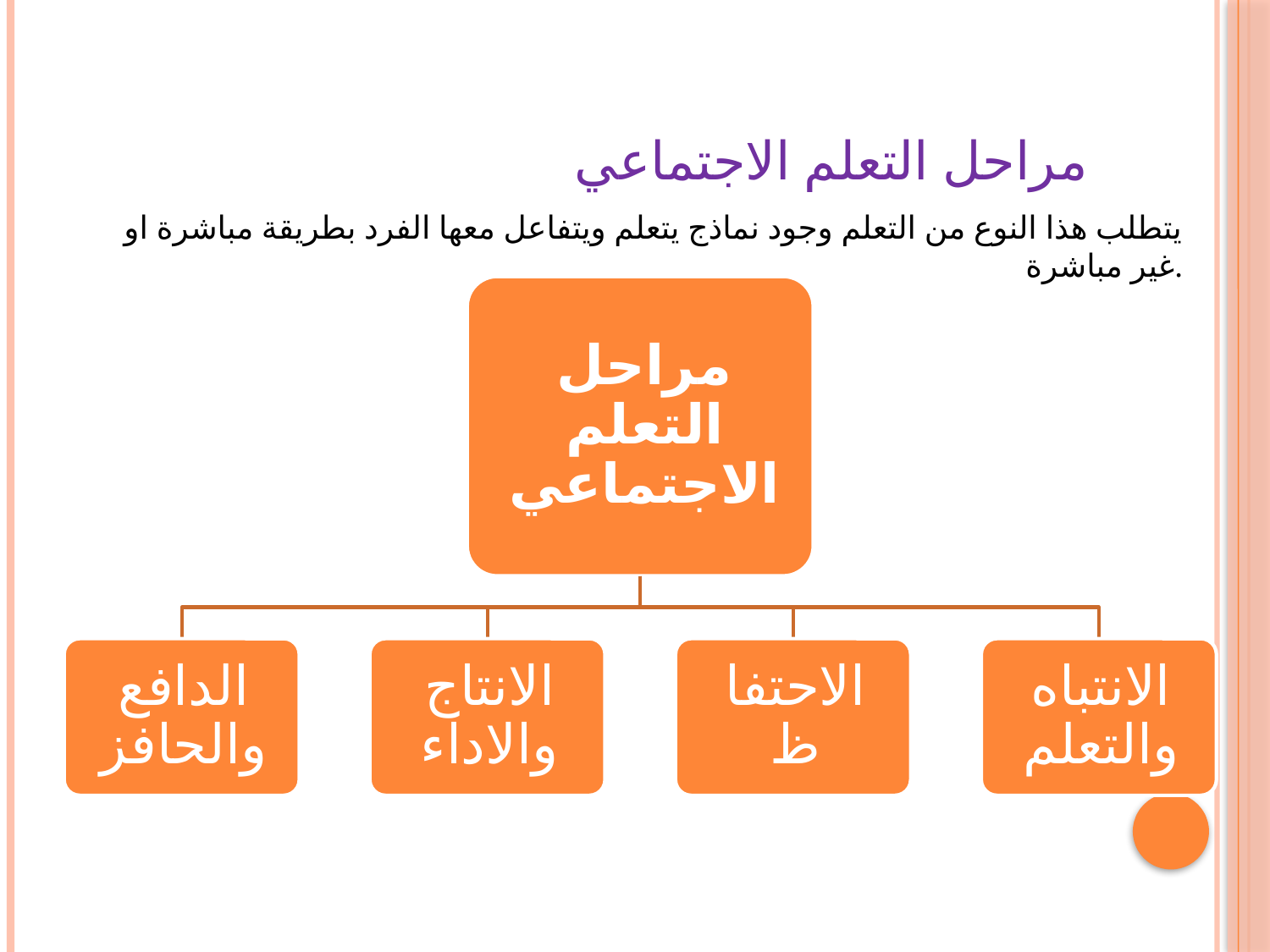

# مراحل التعلم الاجتماعي
مراحل التعلم الاجتماعي
الدافع والحافز
الانتاج والاداء
الاحتفاظ
الانتباه والتعلم
يتطلب هذا النوع من التعلم وجود نماذج يتعلم ويتفاعل معها الفرد بطريقة مباشرة او غير مباشرة.